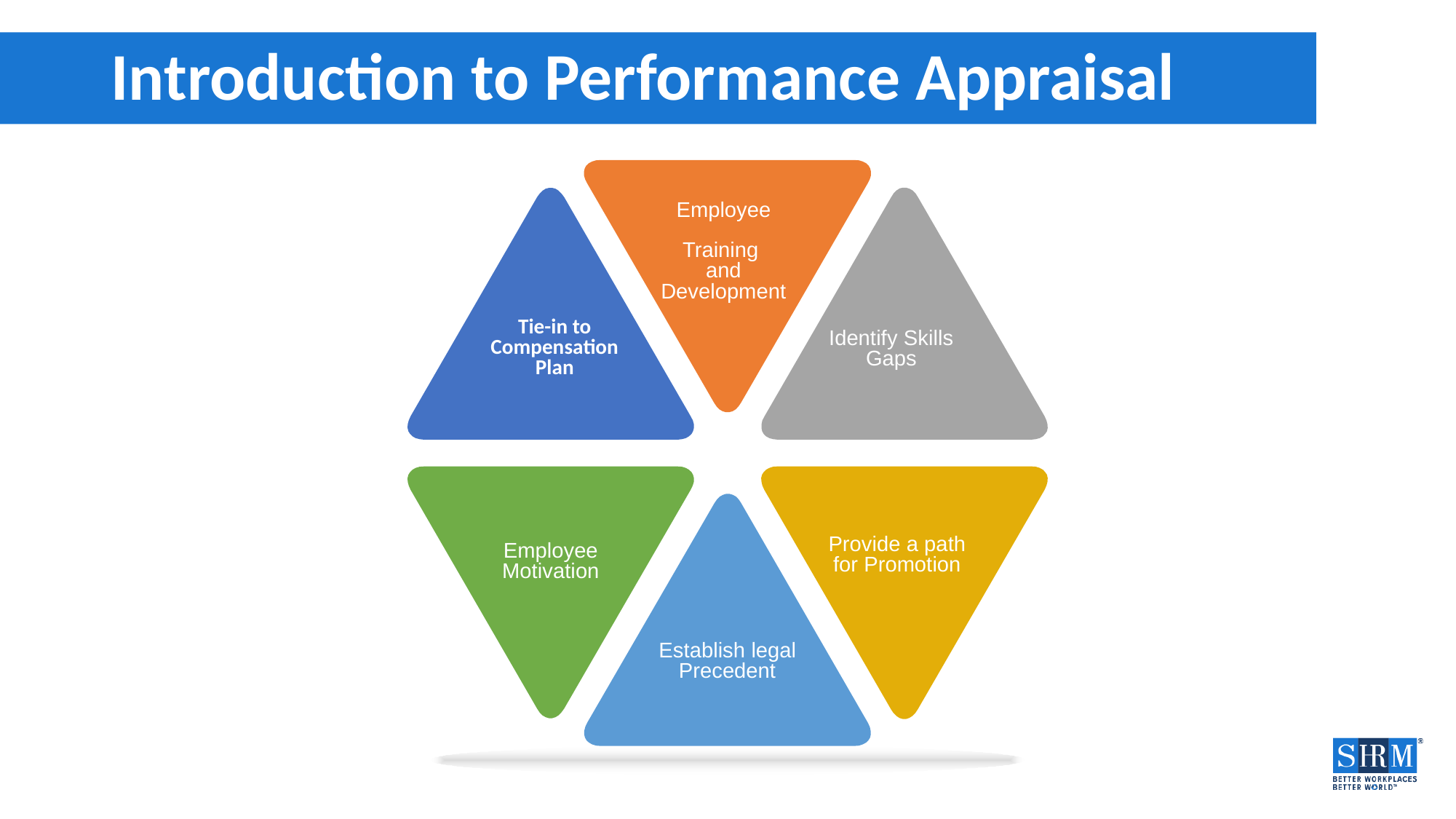

# Introduction to Performance Appraisal

Employee

Training
and Development
Tie-in to Compensation Plan
Identify Skills Gaps

Provide a path for Promotion
Employee Motivation
Establish legal Precedent